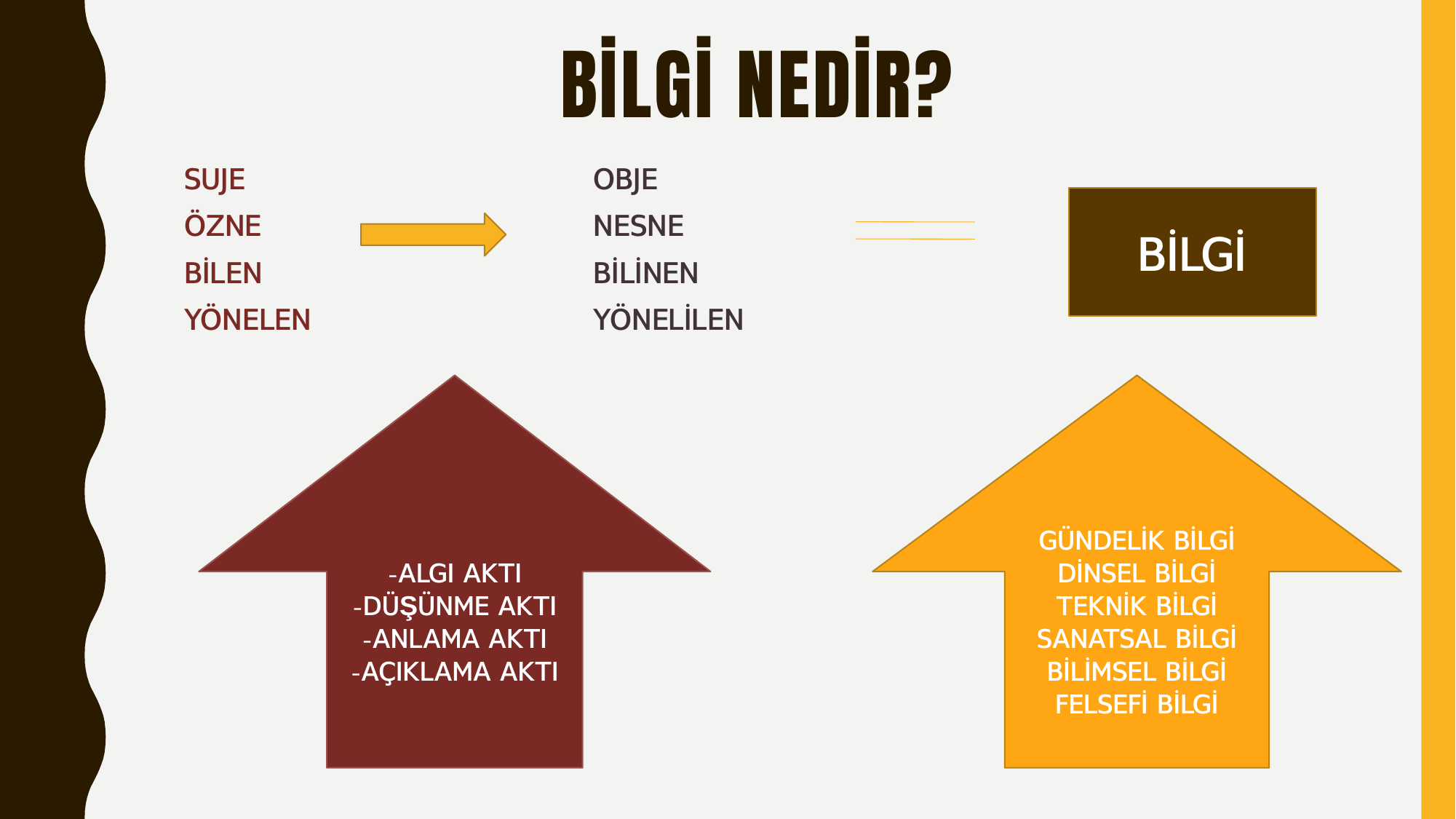

# Bilgi nedir?
SUJE
ÖZNE
BİLEN
YÖNELEN
OBJE
NESNE
BİLİNEN
YÖNELİLEN
BİLGİ

-ALGI AKTI
-DÜŞÜNME AKTI
-ANLAMA AKTI
-AÇIKLAMA AKTI
GÜNDELİK BİLGİ
DİNSEL BİLGİ
TEKNİK BİLGİ
SANATSAL BİLGİ
BİLİMSEL BİLGİ
FELSEFİ BİLGİ